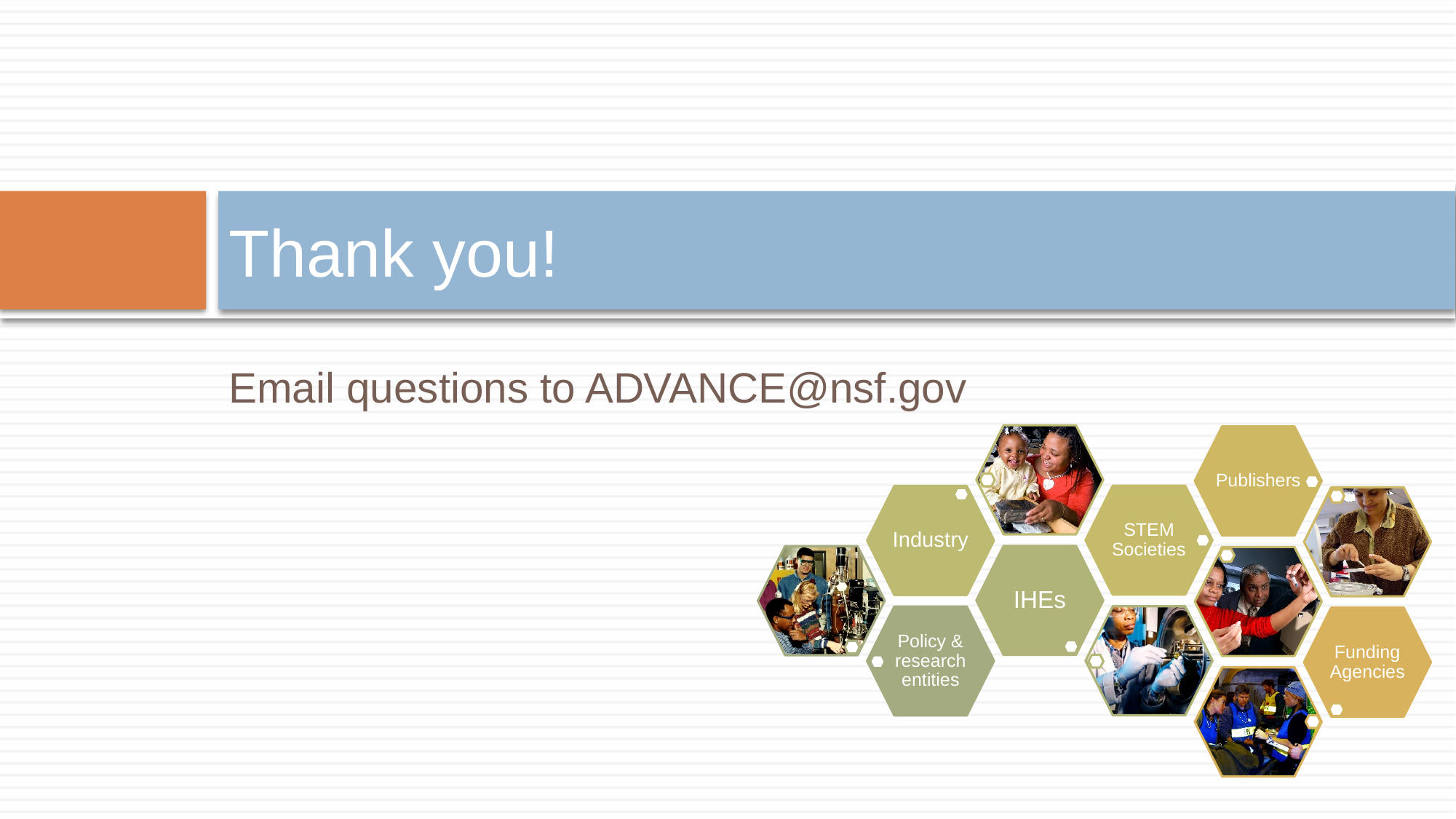

# Thank you!

Email questions to ADVANCE@nsf.gov
Policy & research entities
IHEs
Industry
STEM Societies
Publishers
Funding Agencies